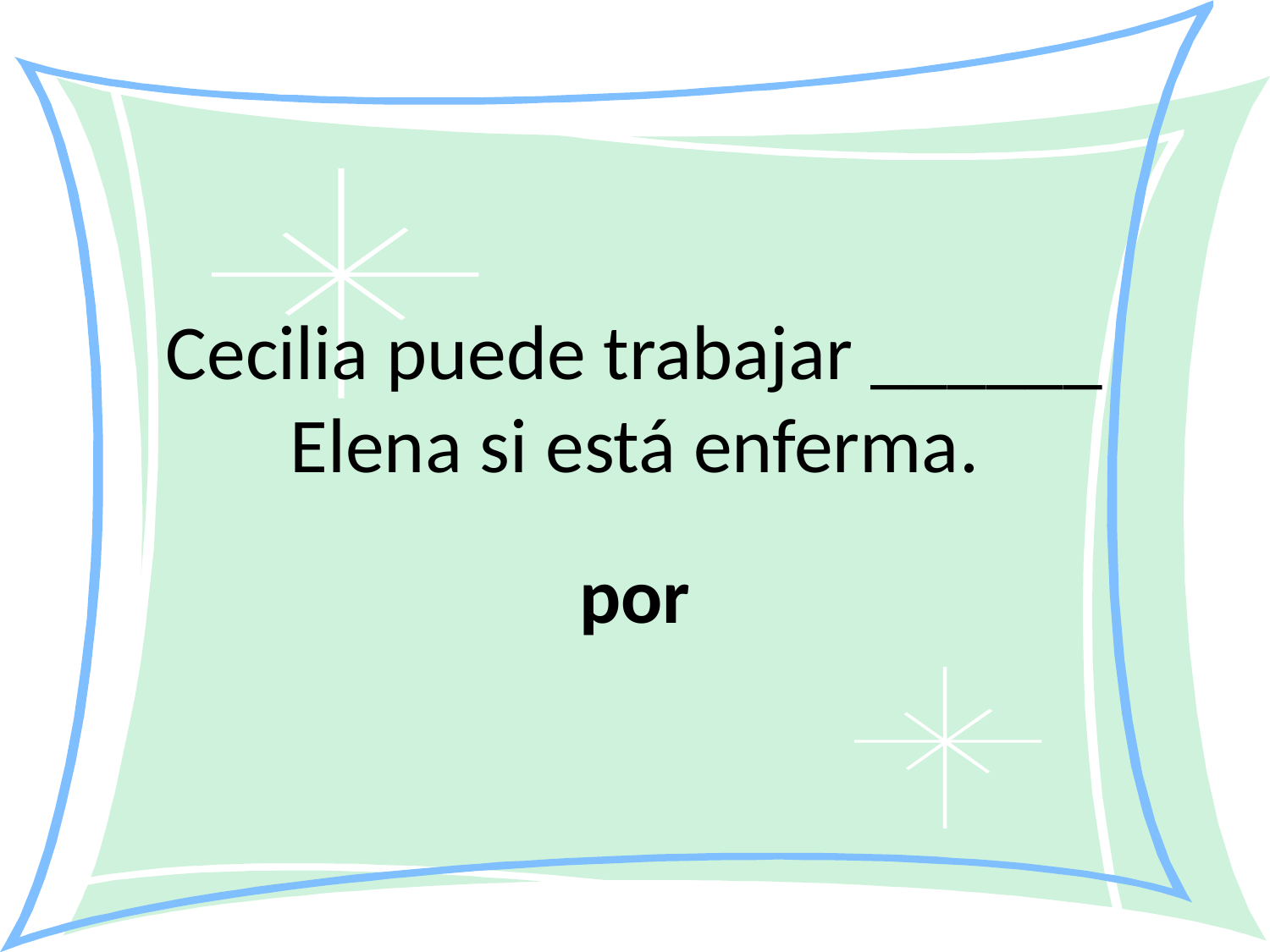

Cecilia puede trabajar ______ Elena si está enferma.
por